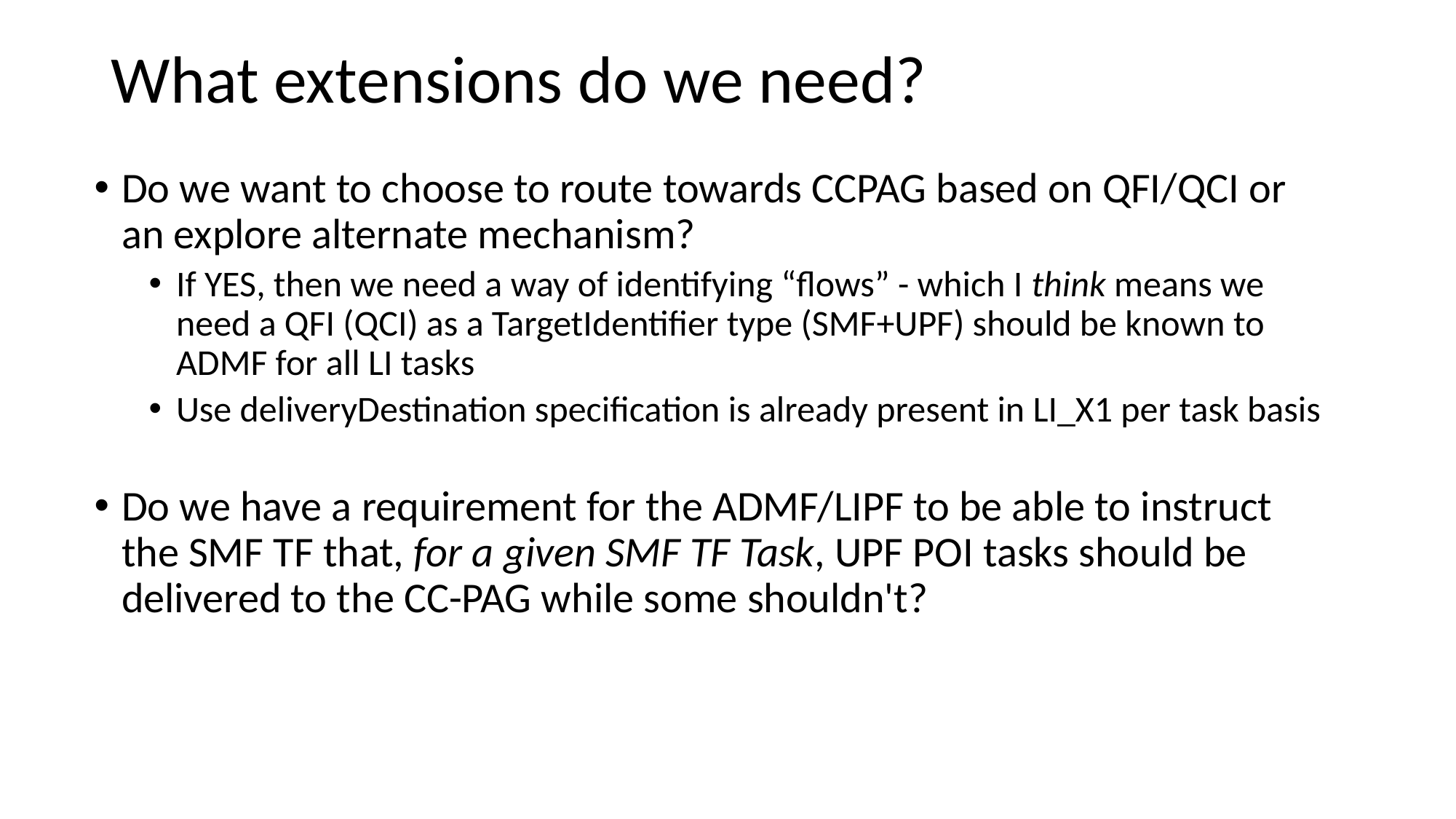

# What extensions do we need?
Do we want to choose to route towards CCPAG based on QFI/QCI or an explore alternate mechanism?
If YES, then we need a way of identifying “flows” - which I think means we need a QFI (QCI) as a TargetIdentifier type (SMF+UPF) should be known to ADMF for all LI tasks
Use deliveryDestination specification is already present in LI_X1 per task basis
Do we have a requirement for the ADMF/LIPF to be able to instruct the SMF TF that, for a given SMF TF Task, UPF POI tasks should be delivered to the CC-PAG while some shouldn't?